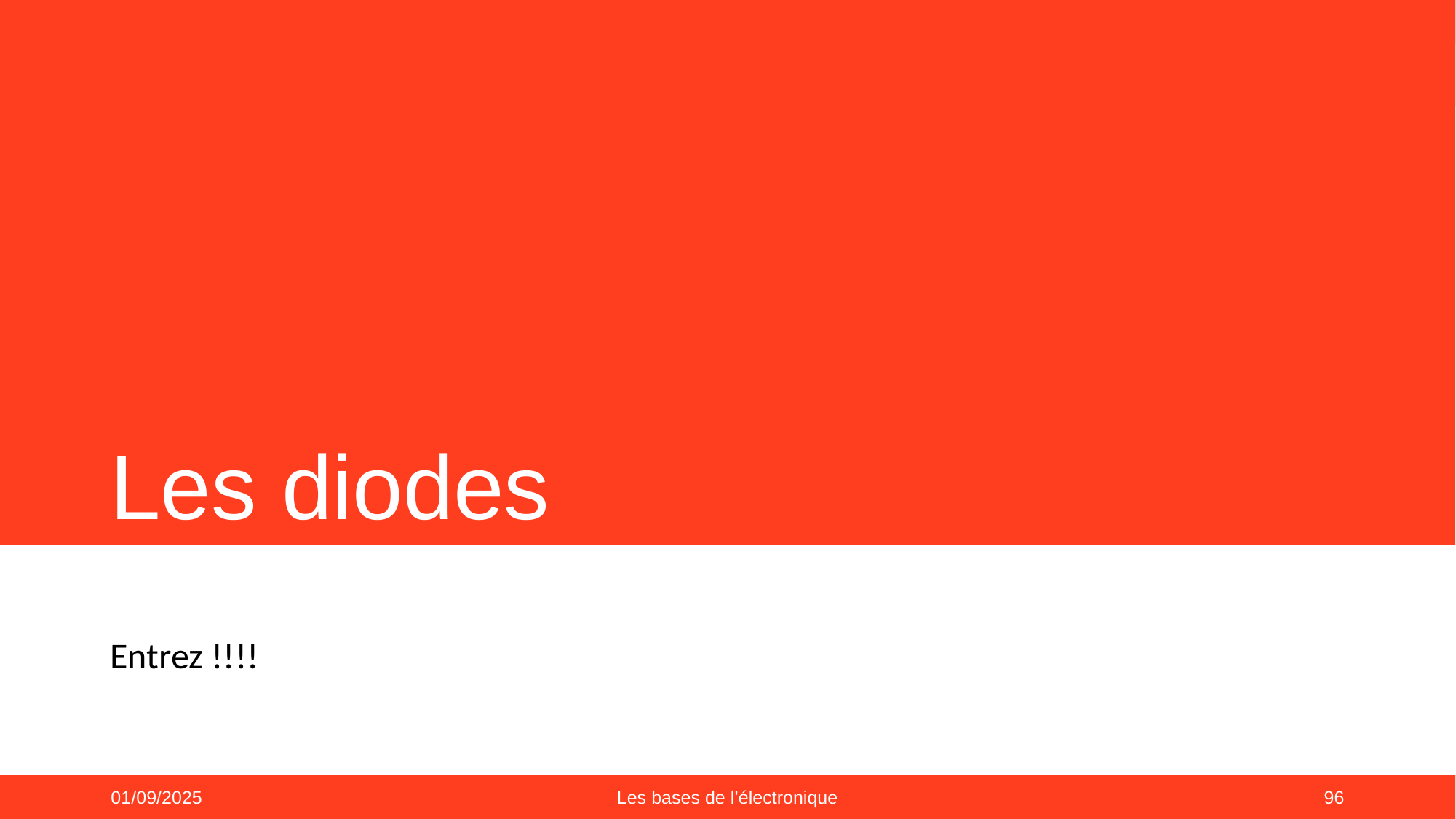

# Les diodes
Entrez !!!!
01/09/2025
Les bases de l’électronique
96